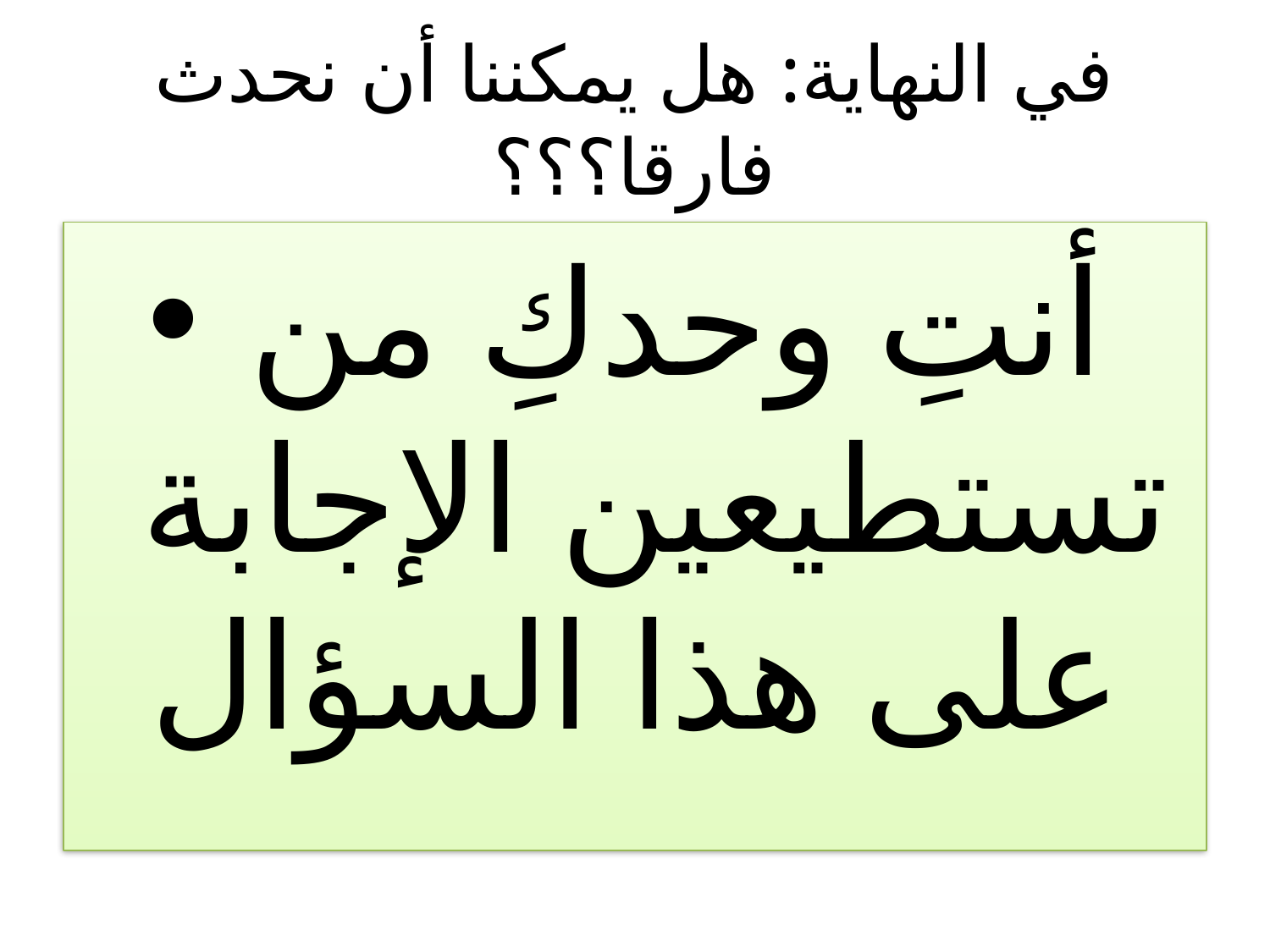

# في النهاية: هل يمكننا أن نحدث فارقا؟؟؟
 أنتِ وحدكِ من تستطيعين الإجابة على هذا السؤال